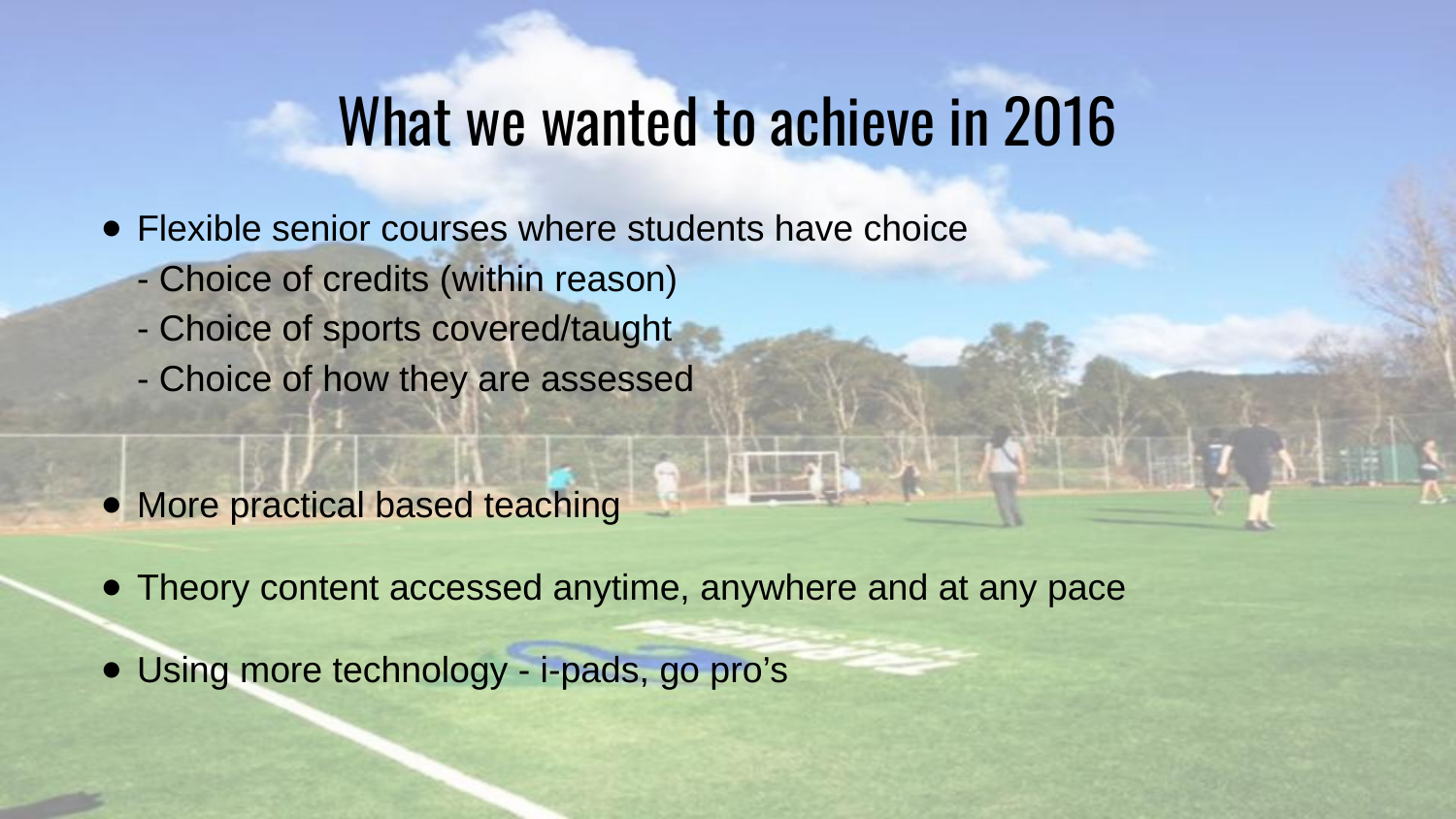

# What we wanted to achieve in 2016
Flexible senior courses where students have choice
- Choice of credits (within reason)
- Choice of sports covered/taught
- Choice of how they are assessed
More practical based teaching
Theory content accessed anytime, anywhere and at any pace
Using more technology - i-pads, go pro’s